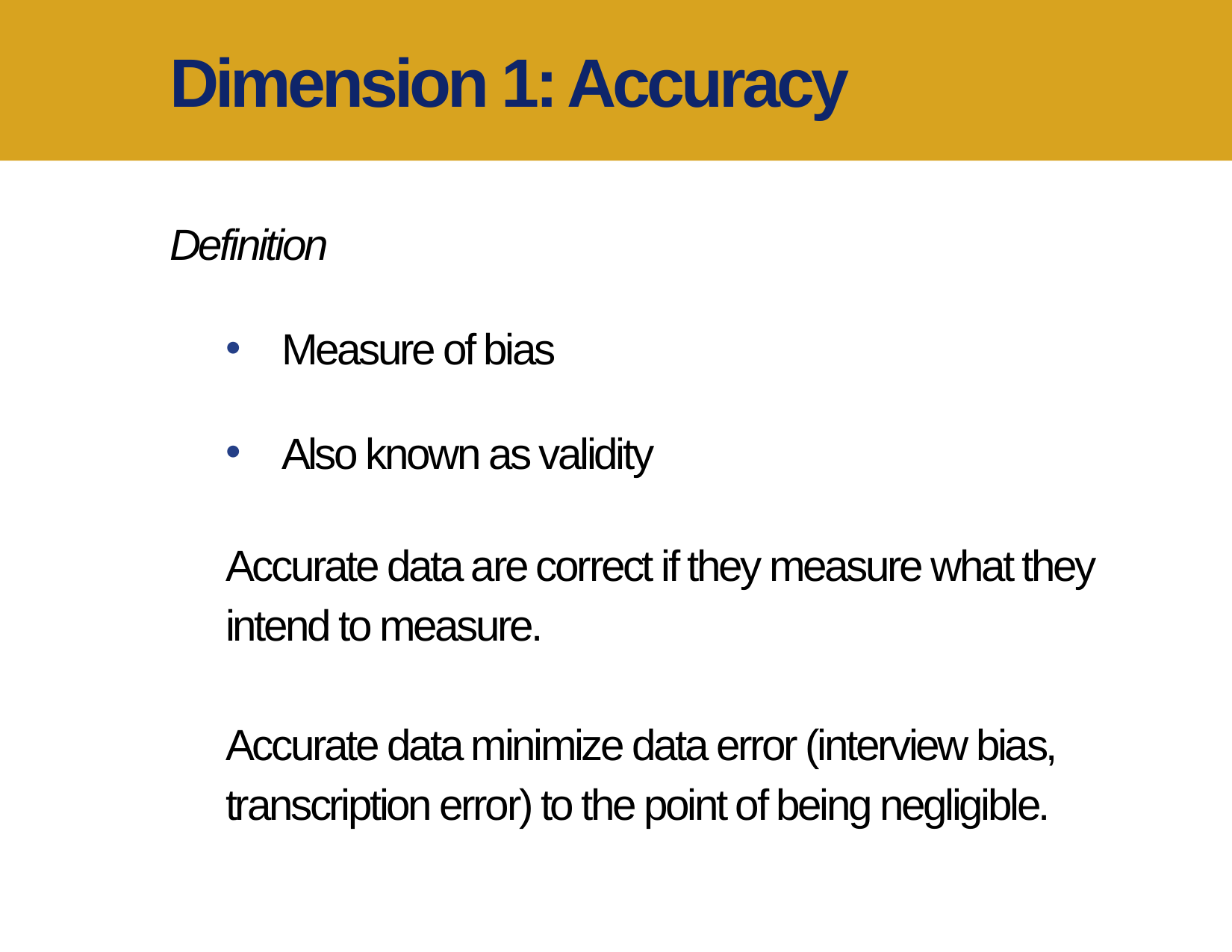

Dimension 1: Accuracy
Definition

Measure of bias

Also known as validity

Accurate data are correct if they measure what they intend to measure.

Accurate data minimize data error (interview bias, transcription error) to the point of being negligible.